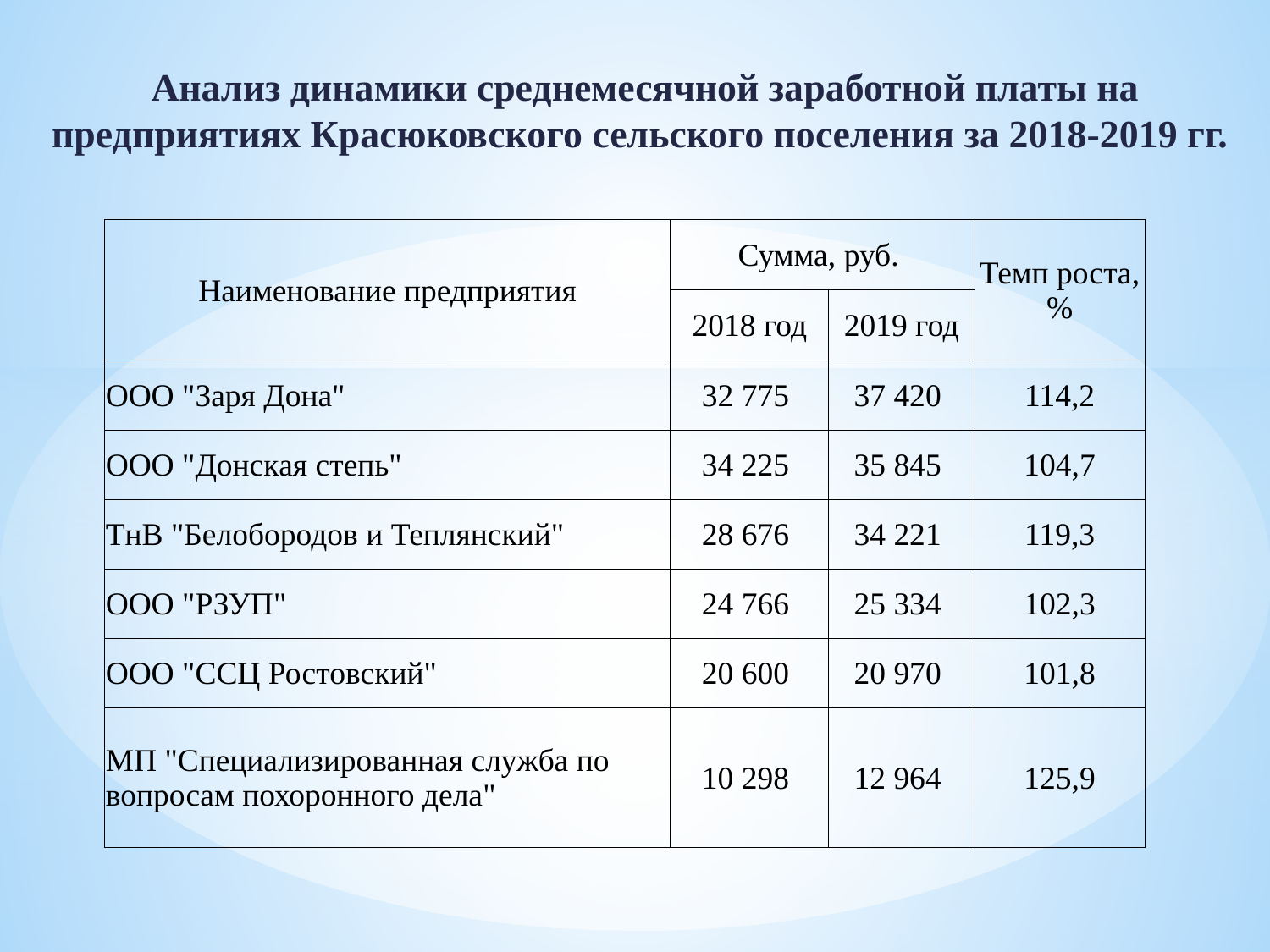

Анализ динамики среднемесячной заработной платы на предприятиях Красюковского сельского поселения за 2018-2019 гг.
| Наименование предприятия | Сумма, руб. |  | Темп роста,% |
| --- | --- | --- | --- |
|  | 2018 год | 2019 год |  |
| ООО "Заря Дона" | 32 775 | 37 420 | 114,2 |
| ООО "Донская степь" | 34 225 | 35 845 | 104,7 |
| ТнВ "Белобородов и Теплянский" | 28 676 | 34 221 | 119,3 |
| ООО "РЗУП" | 24 766 | 25 334 | 102,3 |
| ООО "ССЦ Ростовский" | 20 600 | 20 970 | 101,8 |
| МП "Специализированная служба по вопросам похоронного дела" | 10 298 | 12 964 | 125,9 |